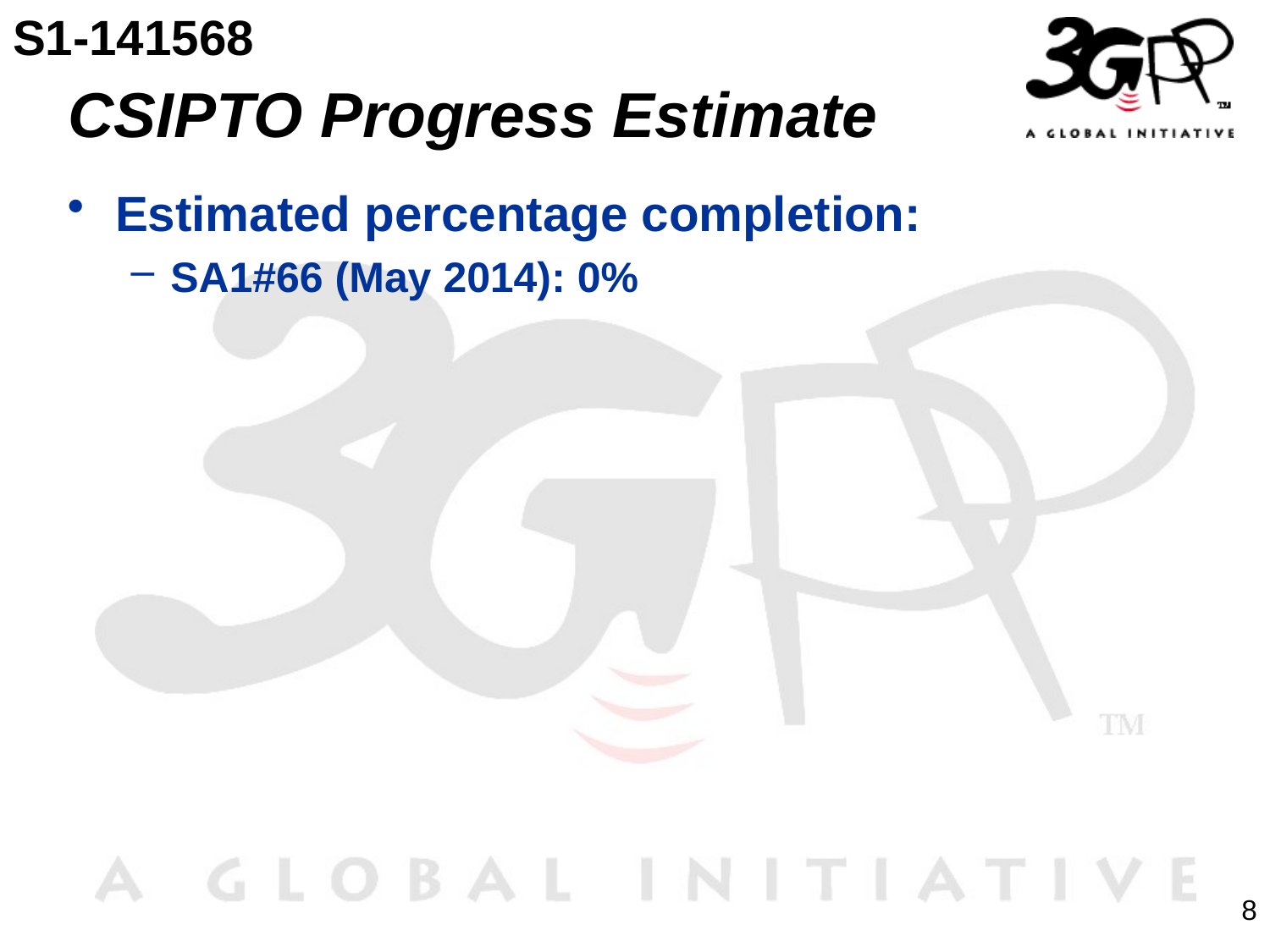

S1-141568
# CSIPTO Progress Estimate
Estimated percentage completion:
SA1#66 (May 2014): 0%

8